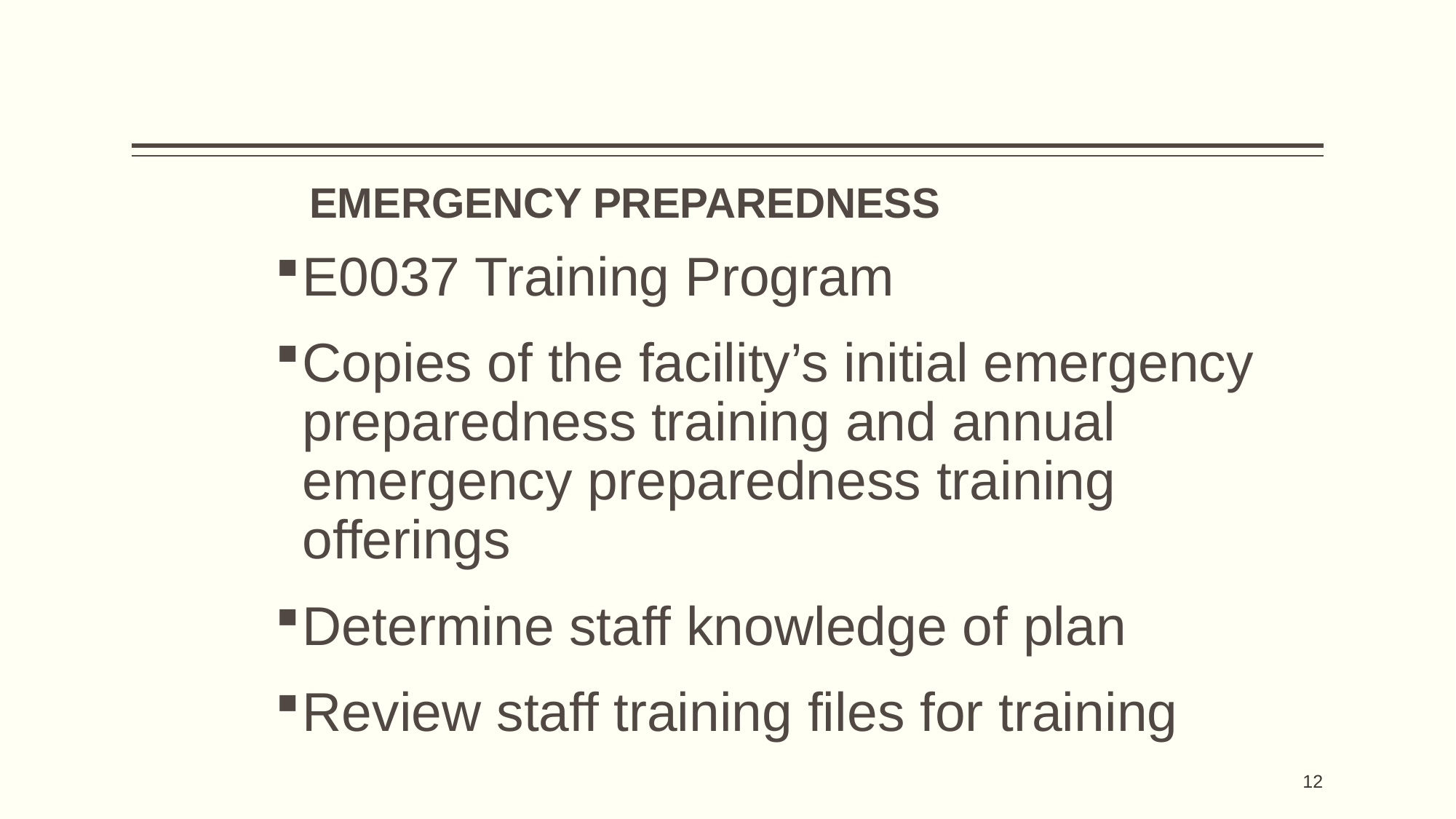

# EMERGENCY PREPAREDNESS

E0037 Training Program
Copies of the facility’s initial emergency preparedness training and annual emergency preparedness training offerings
Determine staff knowledge of plan
Review staff training files for training

12